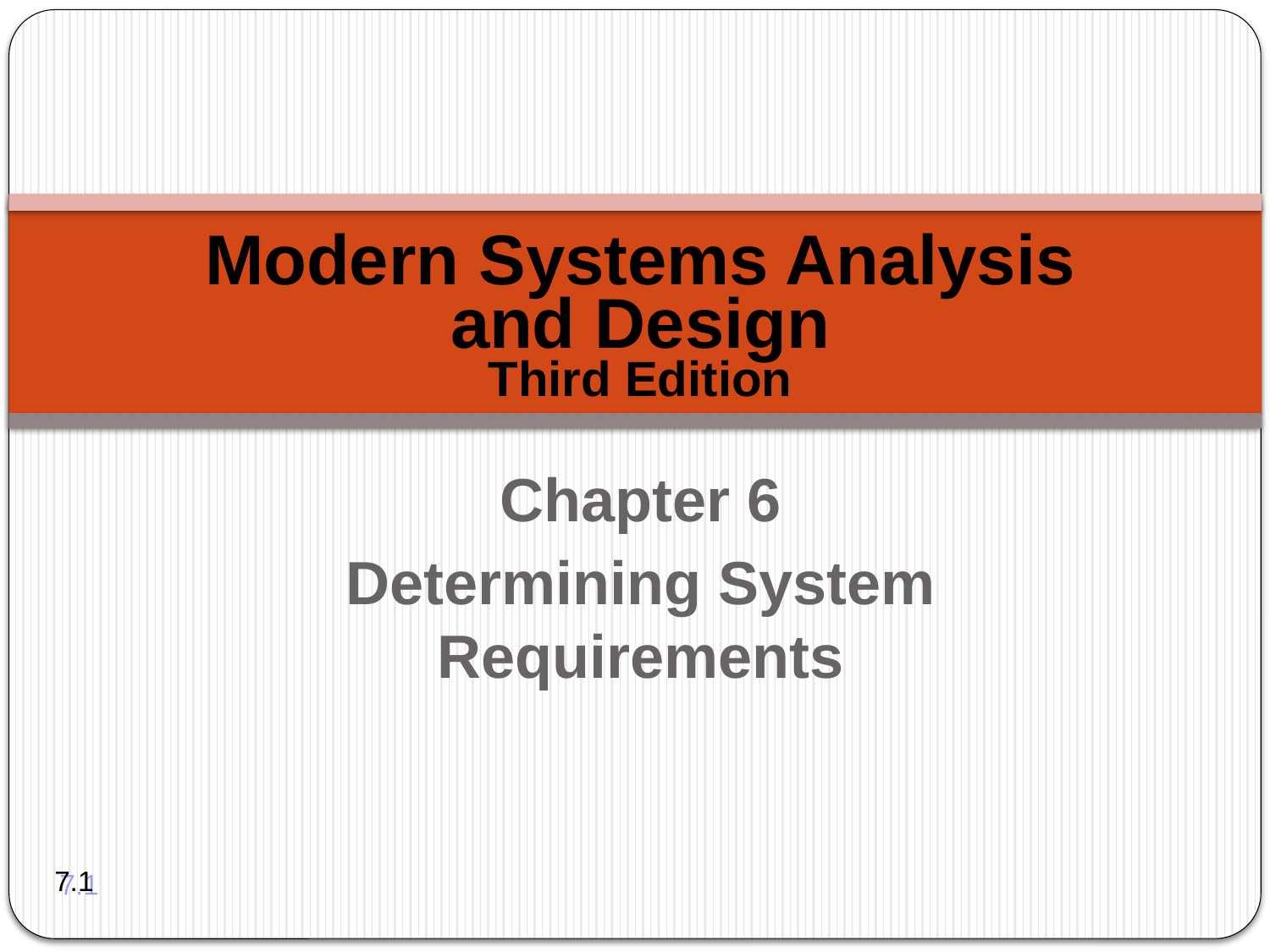

# Modern Systems Analysis and Design Third Edition
Chapter 6
Determining System Requirements
7.1